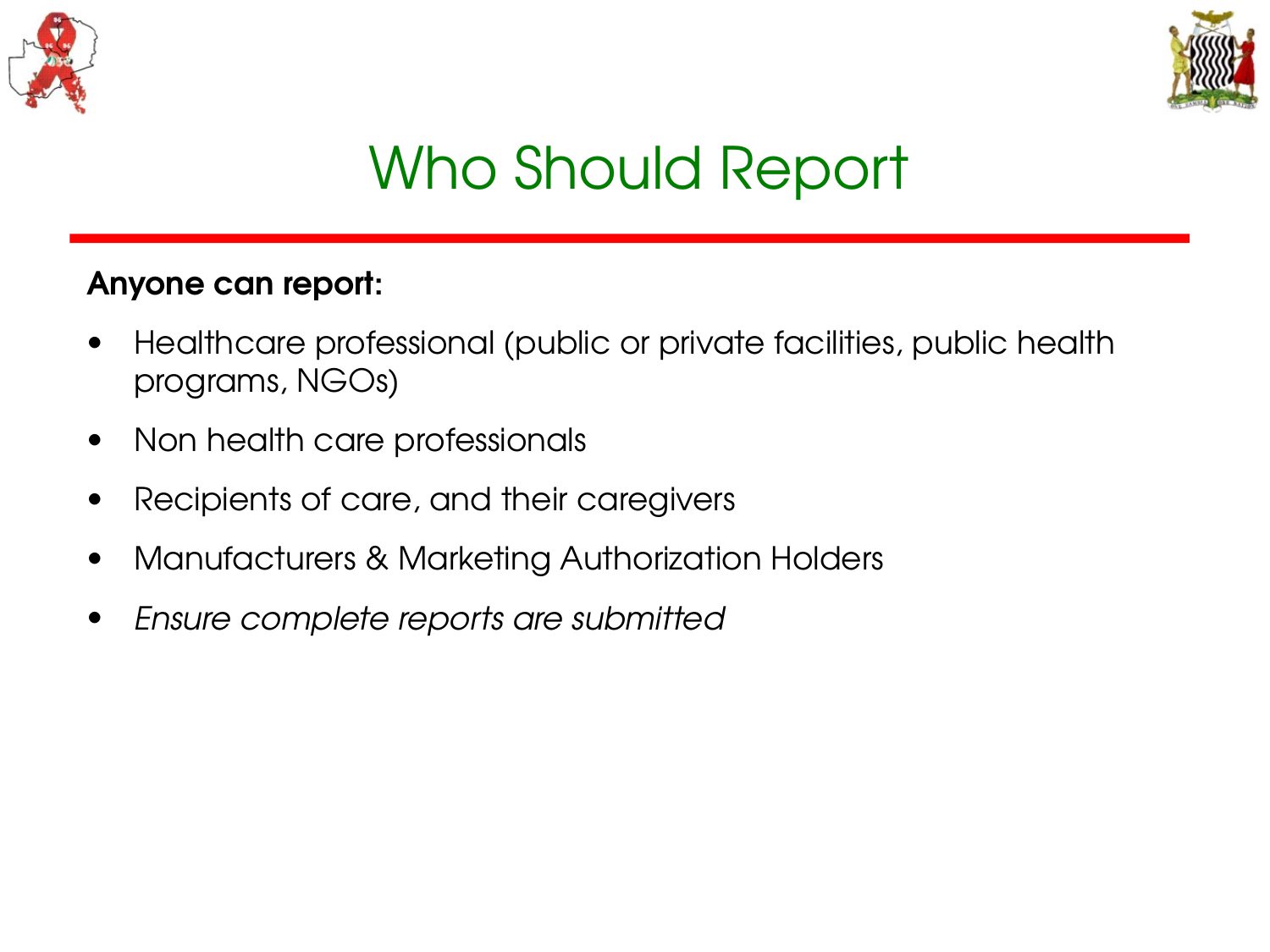

Who Should Report
Anyone can report:
Healthcare professional (public or private facilities, public health programs, NGOs)
Non health care professionals
Recipients of care, and their caregivers
Manufacturers & Marketing Authorization Holders
Ensure complete reports are submitted